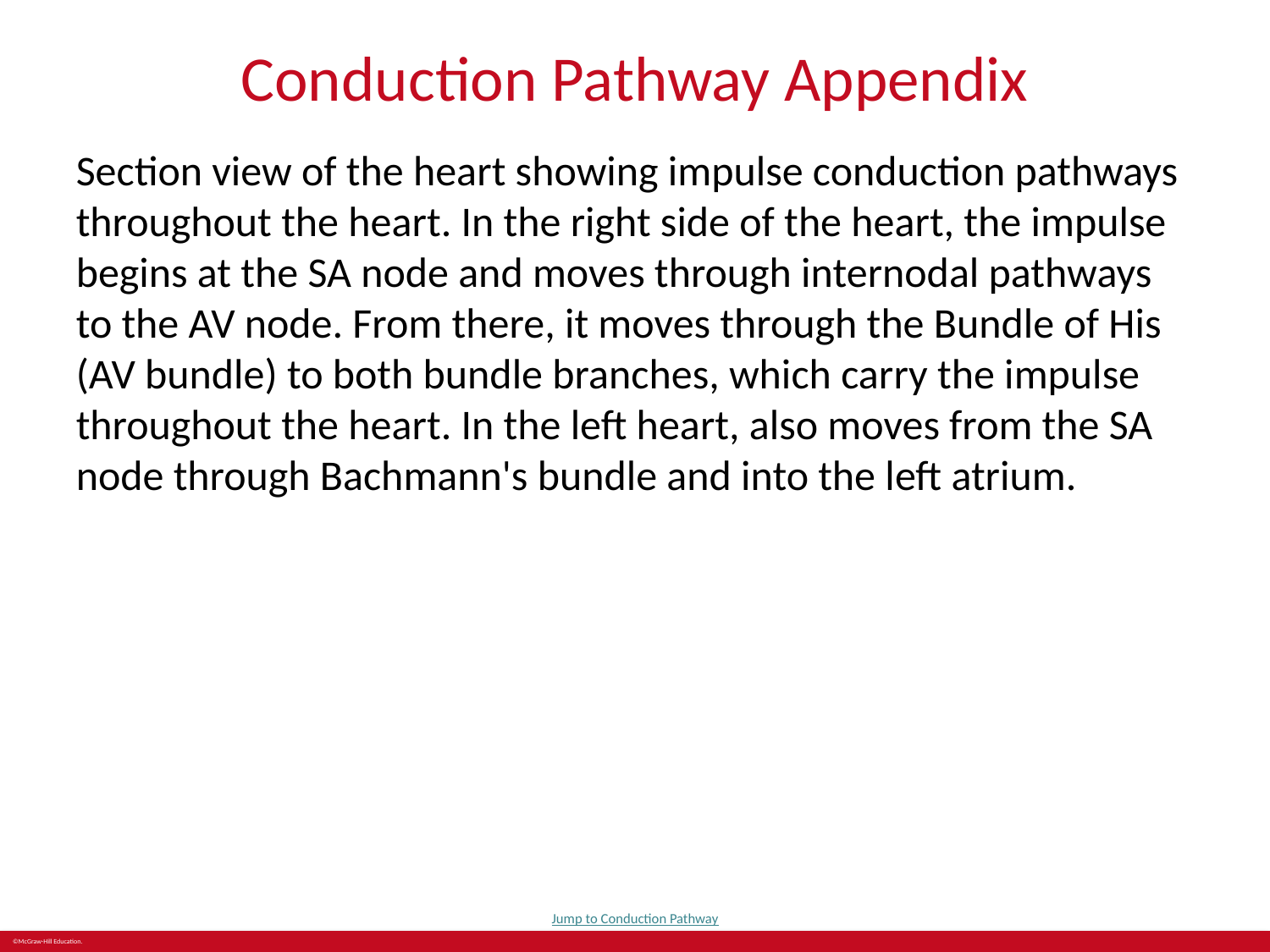

# Conduction Pathway Appendix
Section view of the heart showing impulse conduction pathways throughout the heart. In the right side of the heart, the impulse begins at the SA node and moves through internodal pathways to the AV node. From there, it moves through the Bundle of His (AV bundle) to both bundle branches, which carry the impulse throughout the heart. In the left heart, also moves from the SA node through Bachmann's bundle and into the left atrium.
Jump to Conduction Pathway